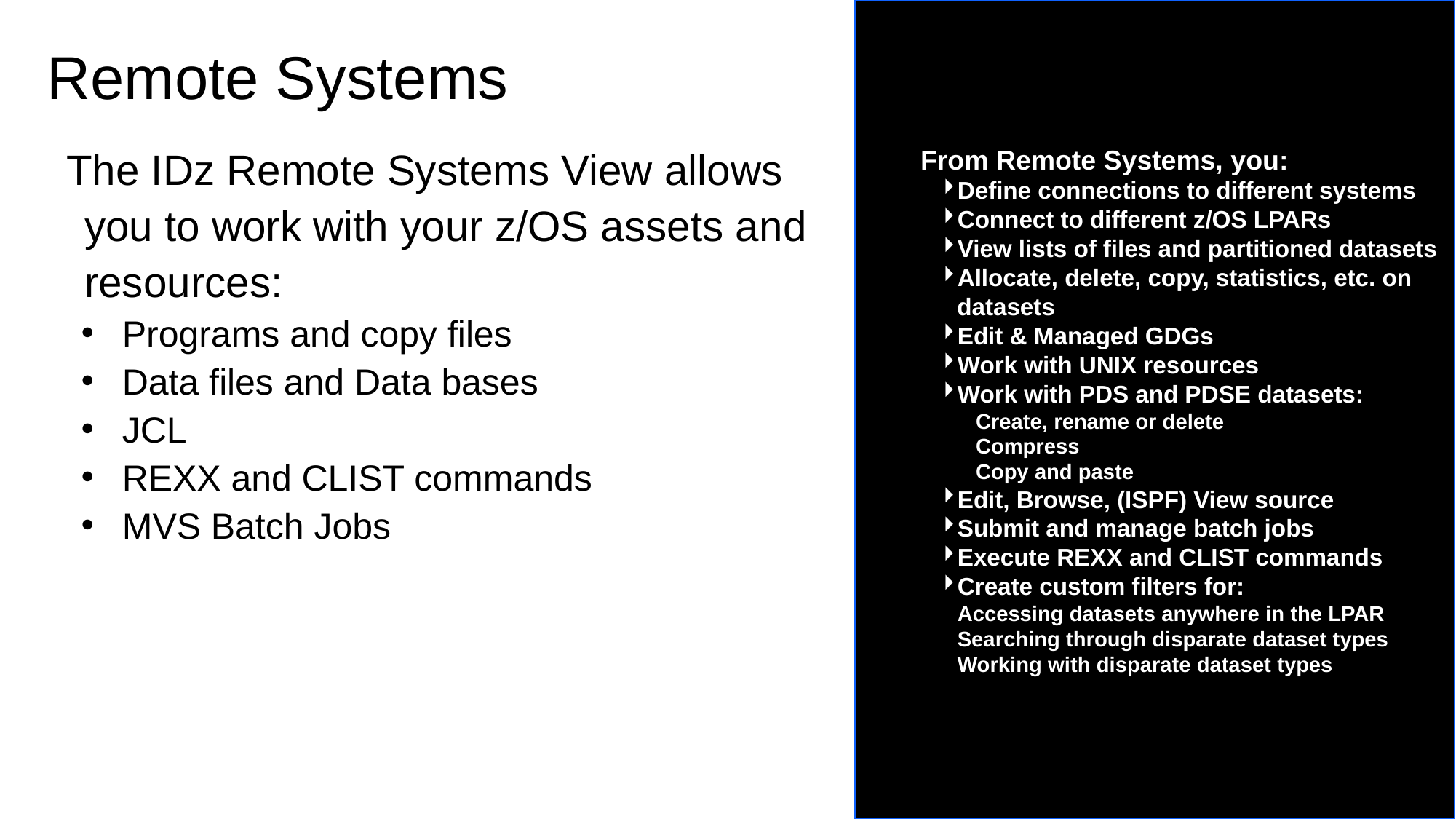

From Remote Systems, you:
Define connections to different systems
Connect to different z/OS LPARs
View lists of files and partitioned datasets
Allocate, delete, copy, statistics, etc. on datasets
Edit & Managed GDGs
Work with UNIX resources
Work with PDS and PDSE datasets:
	Create, rename or delete
	Compress
	Copy and paste
Edit, Browse, (ISPF) View source
Submit and manage batch jobs
Execute REXX and CLIST commands
Create custom filters for:
Accessing datasets anywhere in the LPAR
Searching through disparate dataset types
Working with disparate dataset types
# Remote Systems
The IDz Remote Systems View allows you to work with your z/OS assets and resources:
Programs and copy files
Data files and Data bases
JCL
REXX and CLIST commands
MVS Batch Jobs